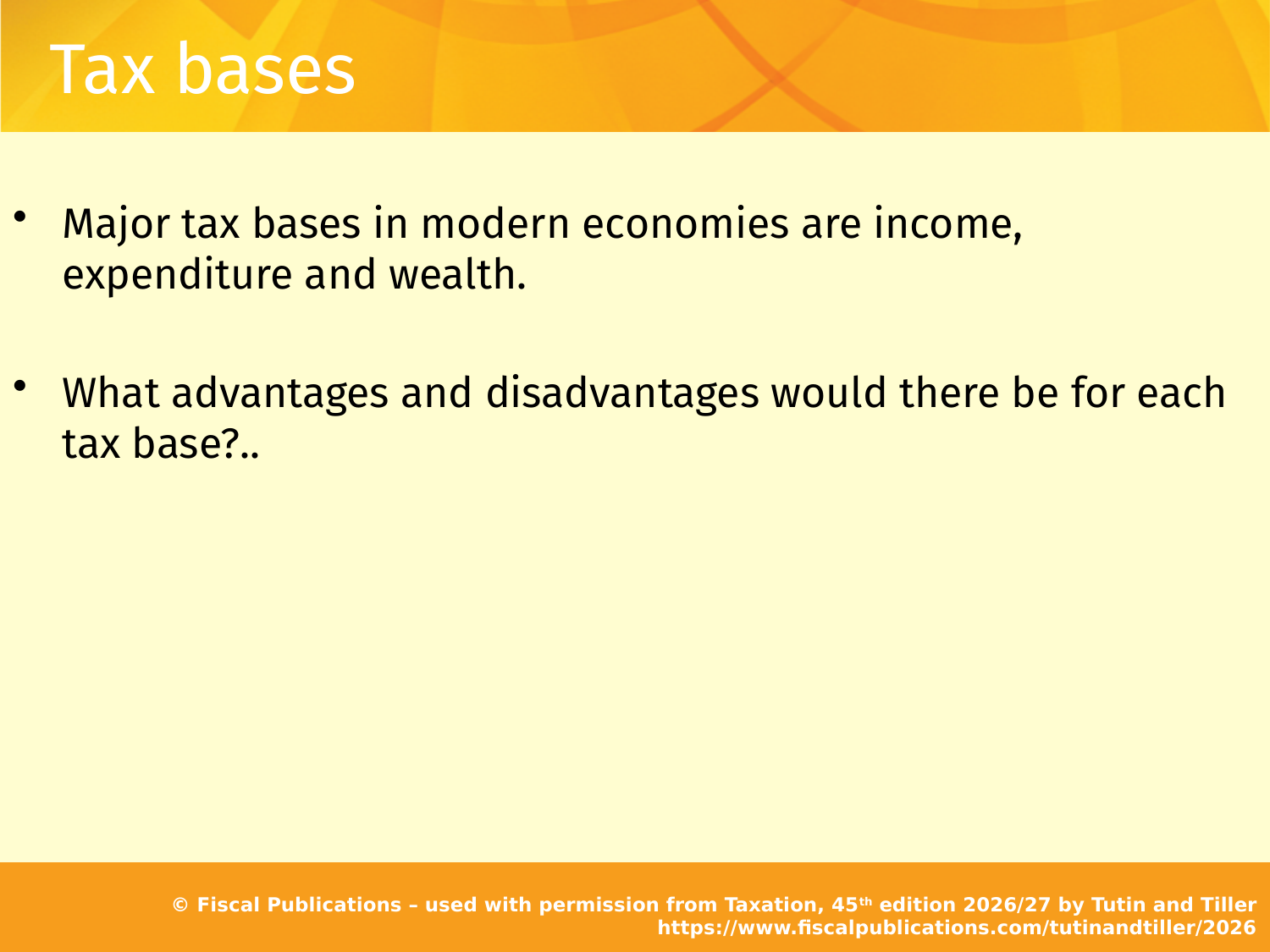

# Tax bases

Major tax bases in modern economies are income, expenditure and wealth.

What advantages and disadvantages would there be for each tax base?..